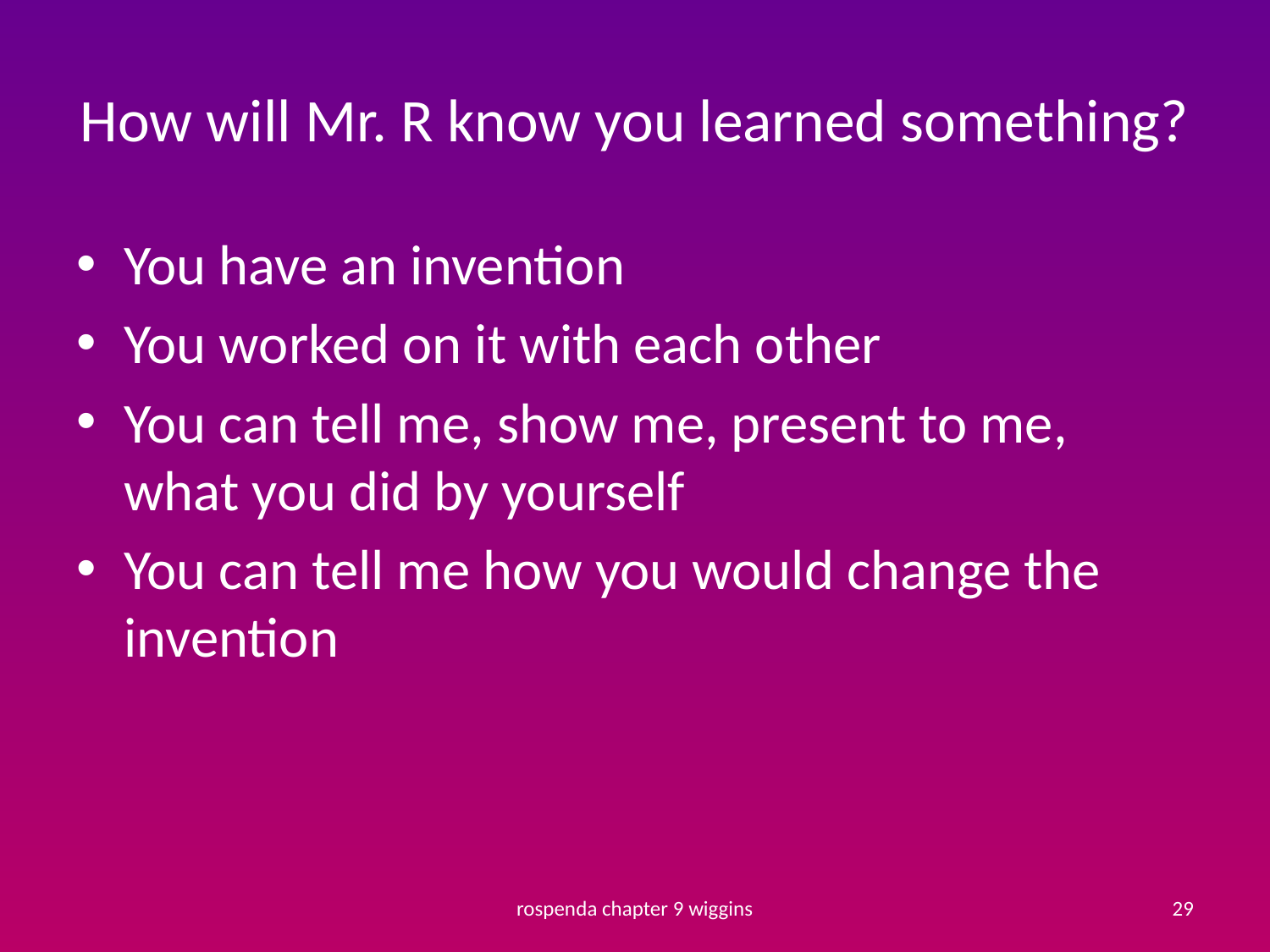

# How will Mr. R know you learned something?
You have an invention
You worked on it with each other
You can tell me, show me, present to me, what you did by yourself
You can tell me how you would change the invention
rospenda chapter 9 wiggins
29